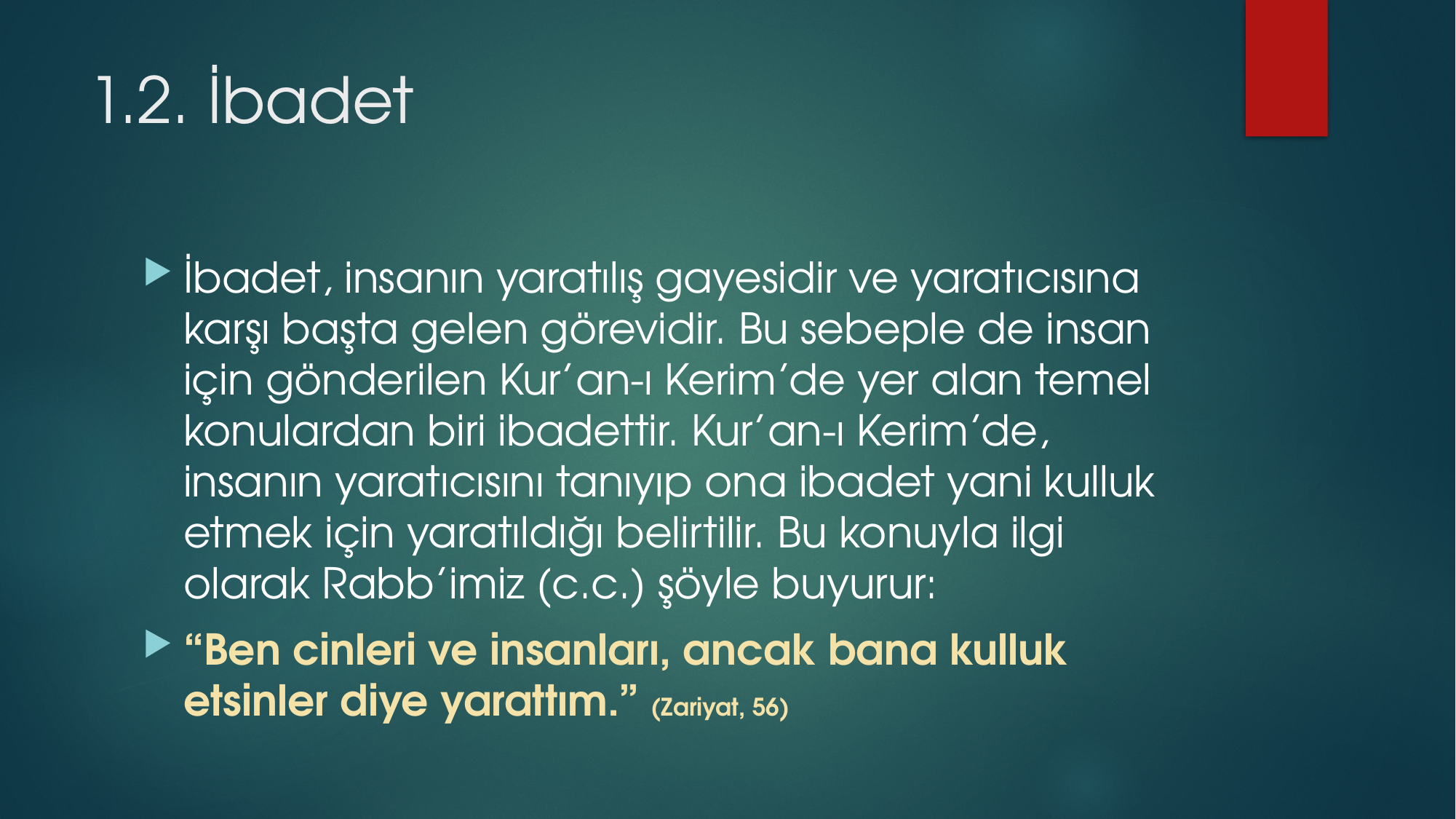

# 1.2. İbadet
İbadet, insanın yaratılış gayesidir ve yaratıcısına karşı başta gelen görevidir. Bu sebeple de insan için gönderilen Kur’an-ı Kerim’de yer alan temel konulardan biri ibadettir. Kur’an-ı Kerim’de, insanın yaratıcısını tanıyıp ona ibadet yani kulluk etmek için yaratıldığı belirtilir. Bu konuyla ilgi olarak Rabb’imiz (c.c.) şöyle buyurur:
“Ben cinleri ve insanları, ancak bana kulluk etsinler diye yarattım.” (Zariyat, 56)